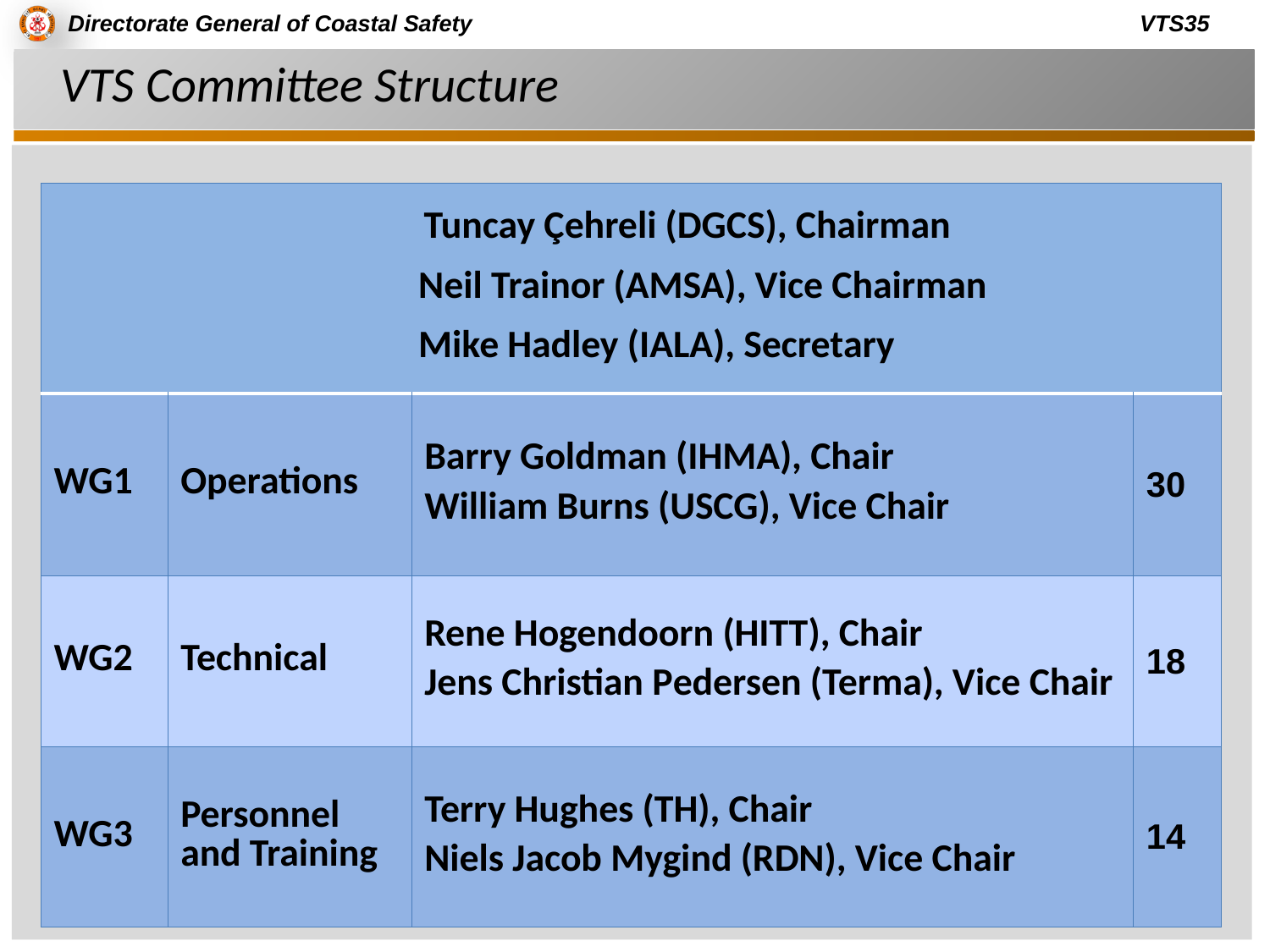

# VTS Committee Structure
| Tuncay Çehreli (DGCS), Chairman Neil Trainor (AMSA), Vice Chairman Mike Hadley (IALA), Secretary |  |  |  |
| --- | --- | --- | --- |
| WG1 | Operations | Barry Goldman (IHMA), Chair William Burns (USCG), Vice Chair | 30 |
| WG2 | Technical | Rene Hogendoorn (HITT), Chair Jens Christian Pedersen (Terma), Vice Chair | 18 |
| WG3 | Personnel and Training | Terry Hughes (TH), Chair Niels Jacob Mygind (RDN), Vice Chair | 14 |